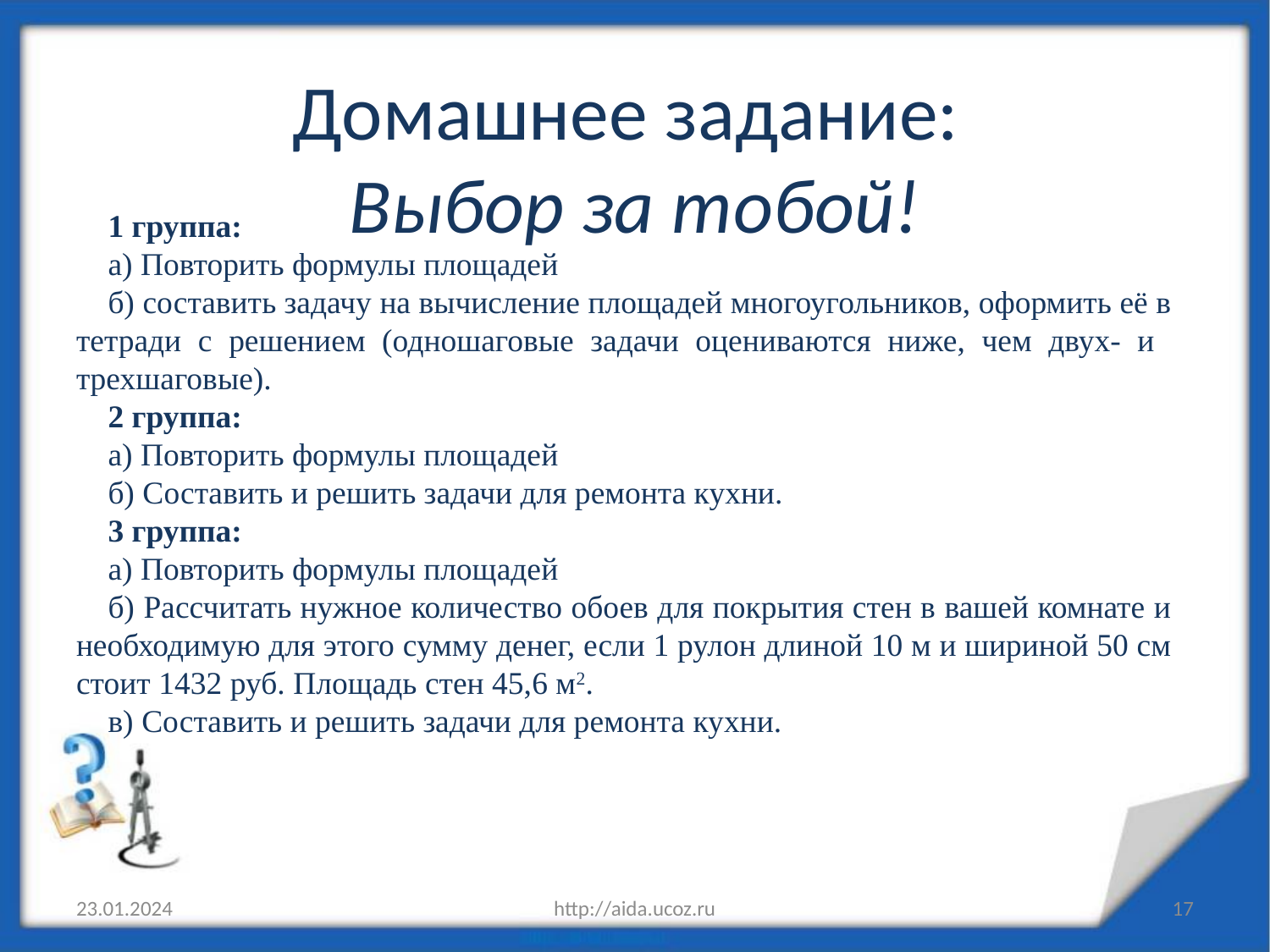

# Домашнее задание: Выбор за тобой!
1 группа:
а) Повторить формулы площадей
б) составить задачу на вычисление площадей многоугольников, оформить её в тетради с решением (одношаговые задачи оцениваются ниже, чем двух- и  трехшаговые).
2 группа:
а) Повторить формулы площадей
б) Составить и решить задачи для ремонта кухни.
3 группа:
а) Повторить формулы площадей
б) Рассчитать нужное количество обоев для покрытия стен в вашей комнате и необходимую для этого сумму денег, если 1 рулон длиной 10 м и шириной 50 см стоит 1432 руб. Площадь стен 45,6 м2.
в) Составить и решить задачи для ремонта кухни.
23.01.2024
http://aida.ucoz.ru
17